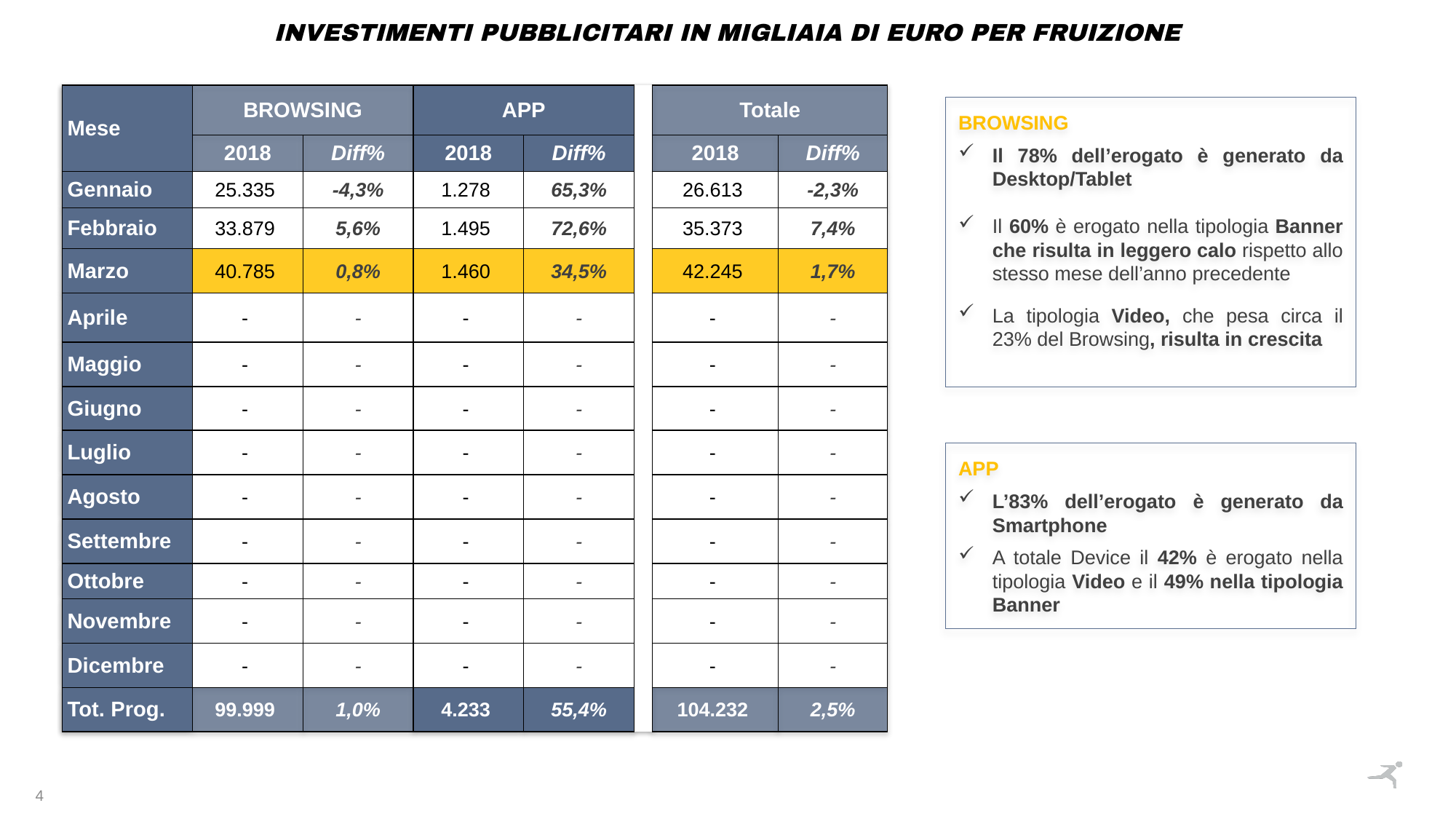

INVESTIMENTI PUBBLICITARI in migliaia di euro per FRUIZIONE
| Mese | BROWSING |  | APP |  |  | Totale |  |
| --- | --- | --- | --- | --- | --- | --- | --- |
|  | 2018 | Diff% | 2018 | Diff% |  | 2018 | Diff% |
| Gennaio | 25.335 | -4,3% | 1.278 | 65,3% |  | 26.613 | -2,3% |
| Febbraio | 33.879 | 5,6% | 1.495 | 72,6% |  | 35.373 | 7,4% |
| Marzo | 40.785 | 0,8% | 1.460 | 34,5% |  | 42.245 | 1,7% |
| Aprile | - | - | - | - |  | - | - |
| Maggio | - | - | - | - |  | - | - |
| Giugno | - | - | - | - |  | - | - |
| Luglio | - | - | - | - |  | - | - |
| Agosto | - | - | - | - |  | - | - |
| Settembre | - | - | - | - |  | - | - |
| Ottobre | - | - | - | - |  | - | - |
| Novembre | - | - | - | - |  | - | - |
| Dicembre | - | - | - | - |  | - | - |
| Tot. Prog. | 99.999 | 1,0% | 4.233 | 55,4% |  | 104.232 | 2,5% |
BROWSING

Il 78% dell’erogato è generato da Desktop/Tablet

Il 60% è erogato nella tipologia Banner che risulta in leggero calo rispetto allo stesso mese dell’anno precedente

La tipologia Video, che pesa circa il 23% del Browsing, risulta in crescita

APP

L’83% dell’erogato è generato da Smartphone

A totale Device il 42% è erogato nella tipologia Video e il 49% nella tipologia Banner
4